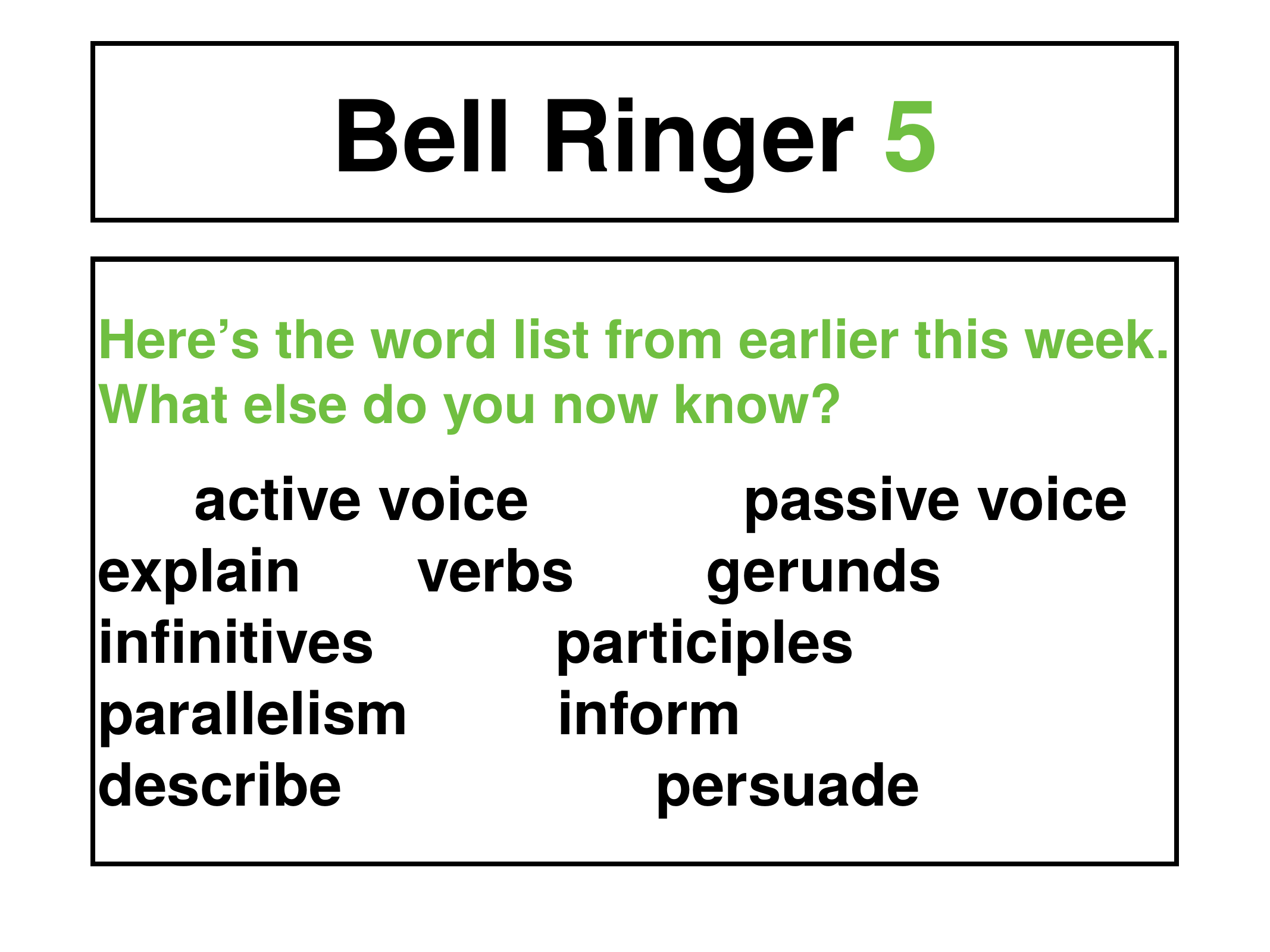

# Bell Ringer 5
Here’s the word list from earlier this week. What else do you now know?
active voice             passive voice   explain       verbs        gerunds            infinitives           participles              parallelism         inform             describe                   persuade